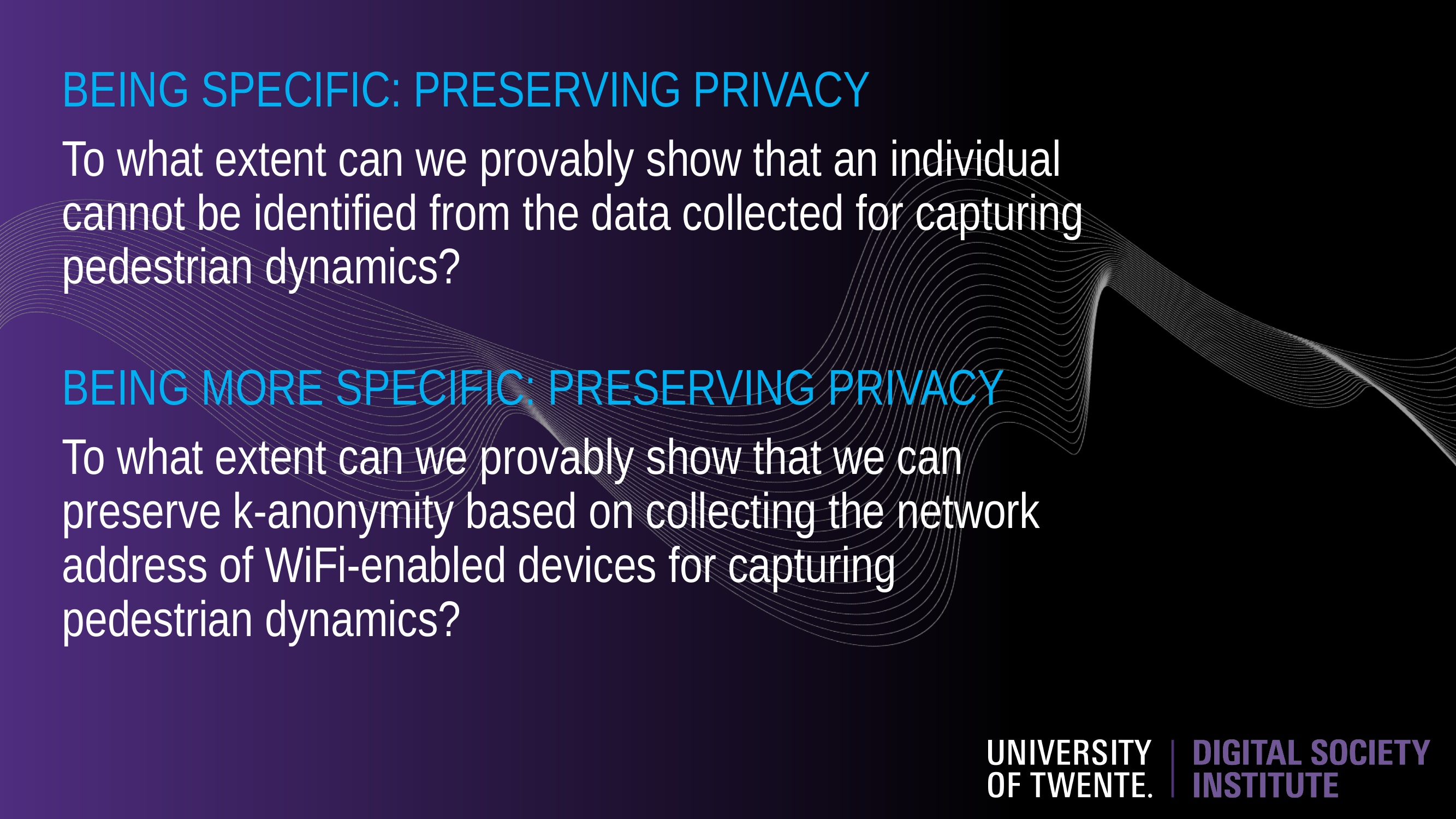

BEING SPECIFIC: PRESERVING PRIVACY
To what extent can we provably show that an individual cannot be identified from the data collected for capturing pedestrian dynamics?

BEING MORE SPECIFIC: PRESERVING PRIVACY
To what extent can we provably show that we can preserve k-anonymity based on collecting the network address of WiFi-enabled devices for capturing pedestrian dynamics?